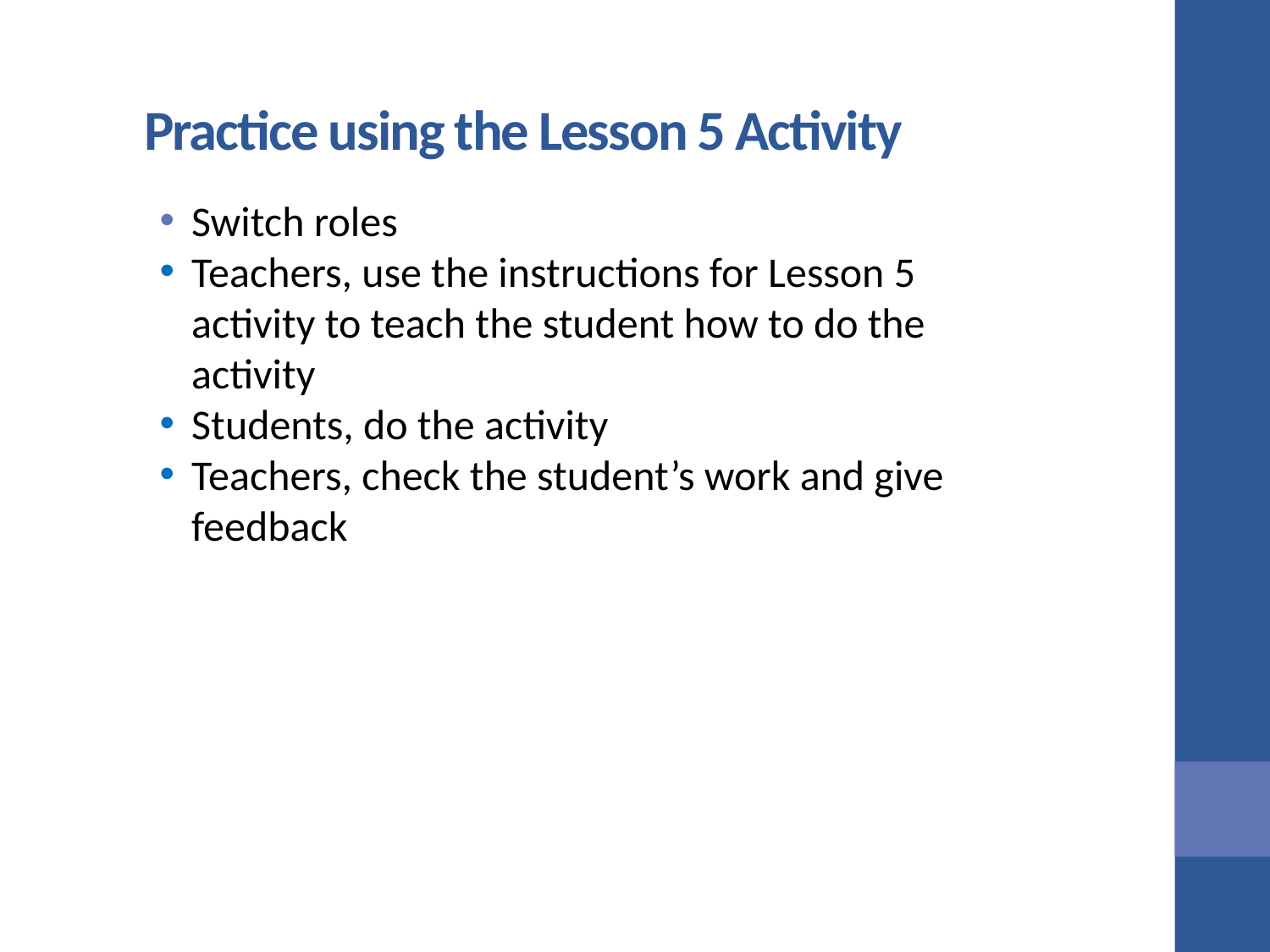

# Practice using the Lesson 5 Activity
Switch roles
Teachers, use the instructions for Lesson 5 activity to teach the student how to do the activity
Students, do the activity
Teachers, check the student’s work and give feedback